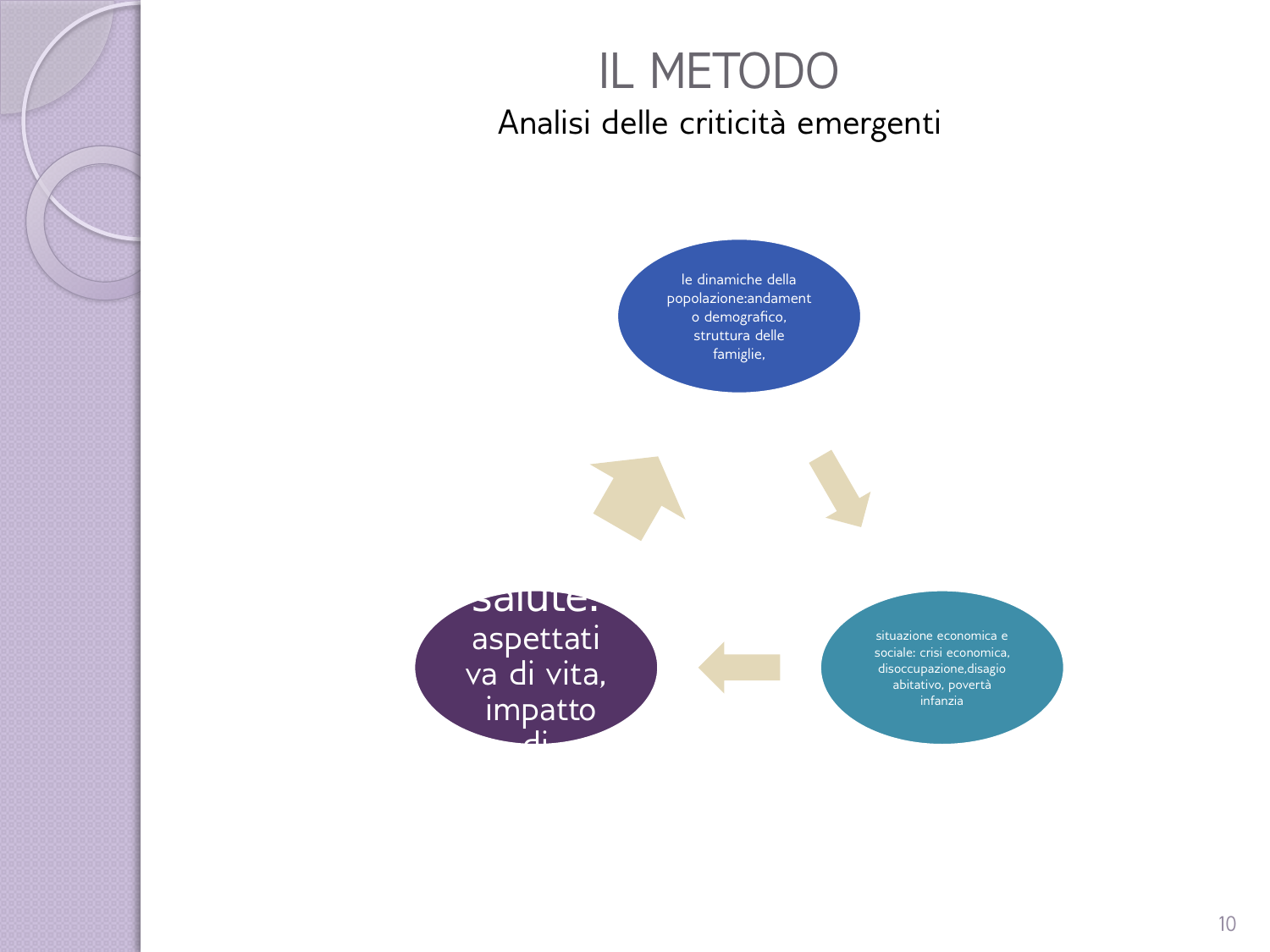

# Il metodo Analisi delle criticità emergenti
le dinamiche della popolazione:andamento demografico, struttura delle famiglie,
situazione economica e sociale: crisi economica, disoccupazione,disagio abitativo, povertà infanzia
lo stato della salute:
aspettativa di vita,  impatto di consumi e stili di vita
10